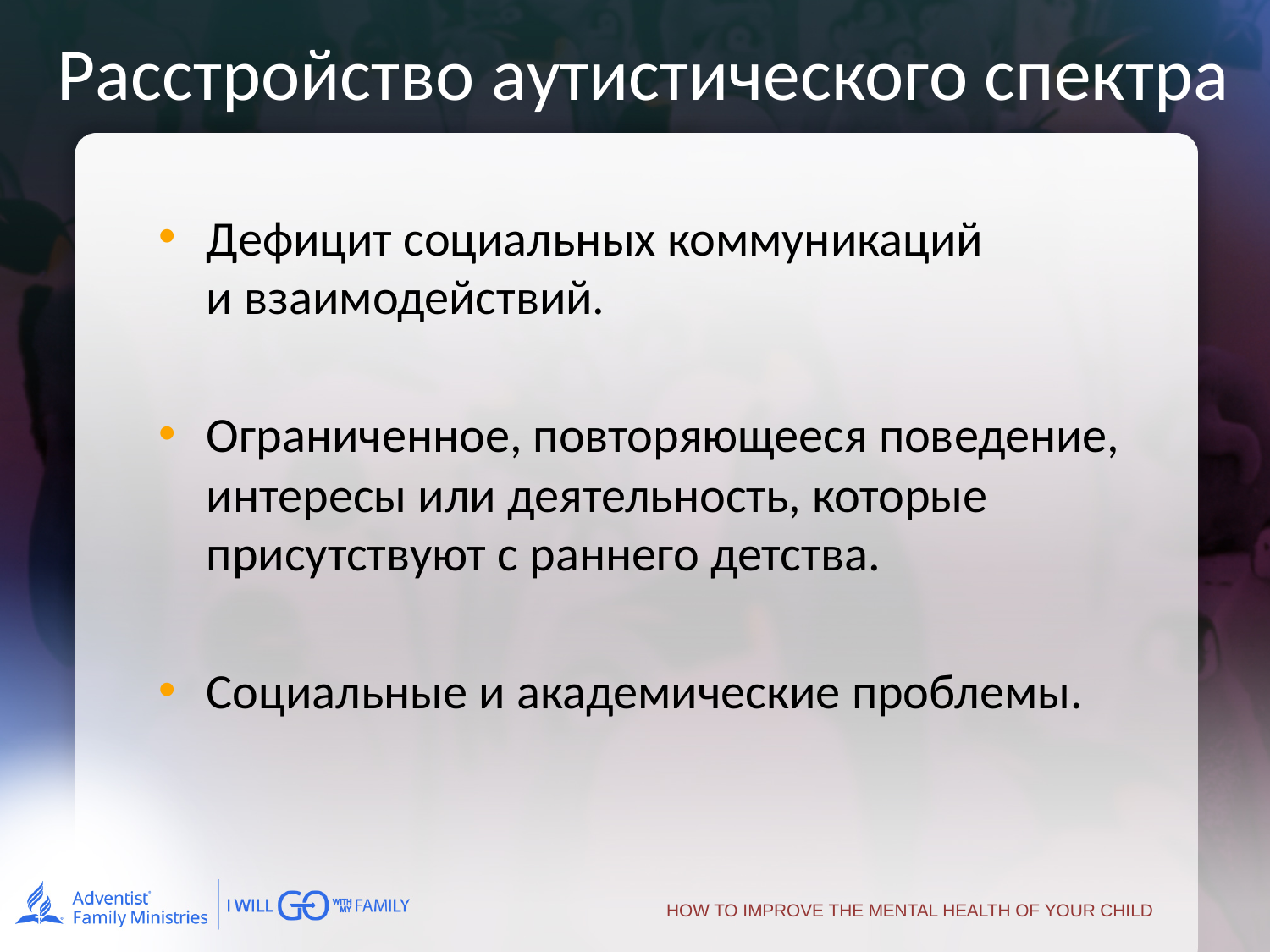

# Расстройство аутистического спектра
Дефицит социальных коммуникаций
и взаимодействий.

Ограниченное, повторяющееся поведение, интересы или деятельность, которые присутствуют с раннего детства.

Социальные и академические проблемы.